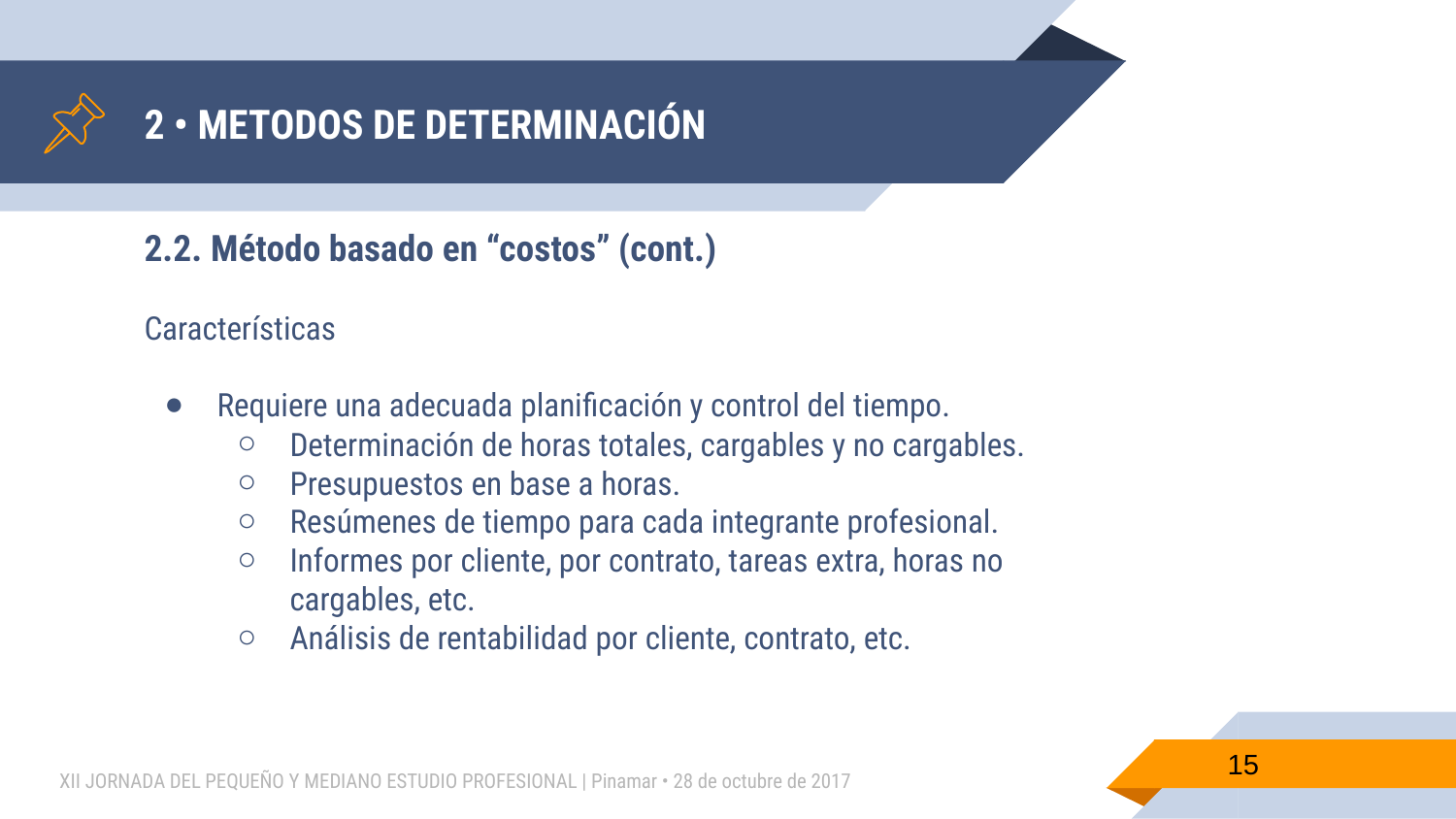

# 2 • METODOS DE DETERMINACIÓN

2.2. Método basado en “costos” (cont.)

Características

Requiere una adecuada planificación y control del tiempo.
Determinación de horas totales, cargables y no cargables.
Presupuestos en base a horas.
Resúmenes de tiempo para cada integrante profesional.
Informes por cliente, por contrato, tareas extra, horas no cargables, etc.
Análisis de rentabilidad por cliente, contrato, etc.
15